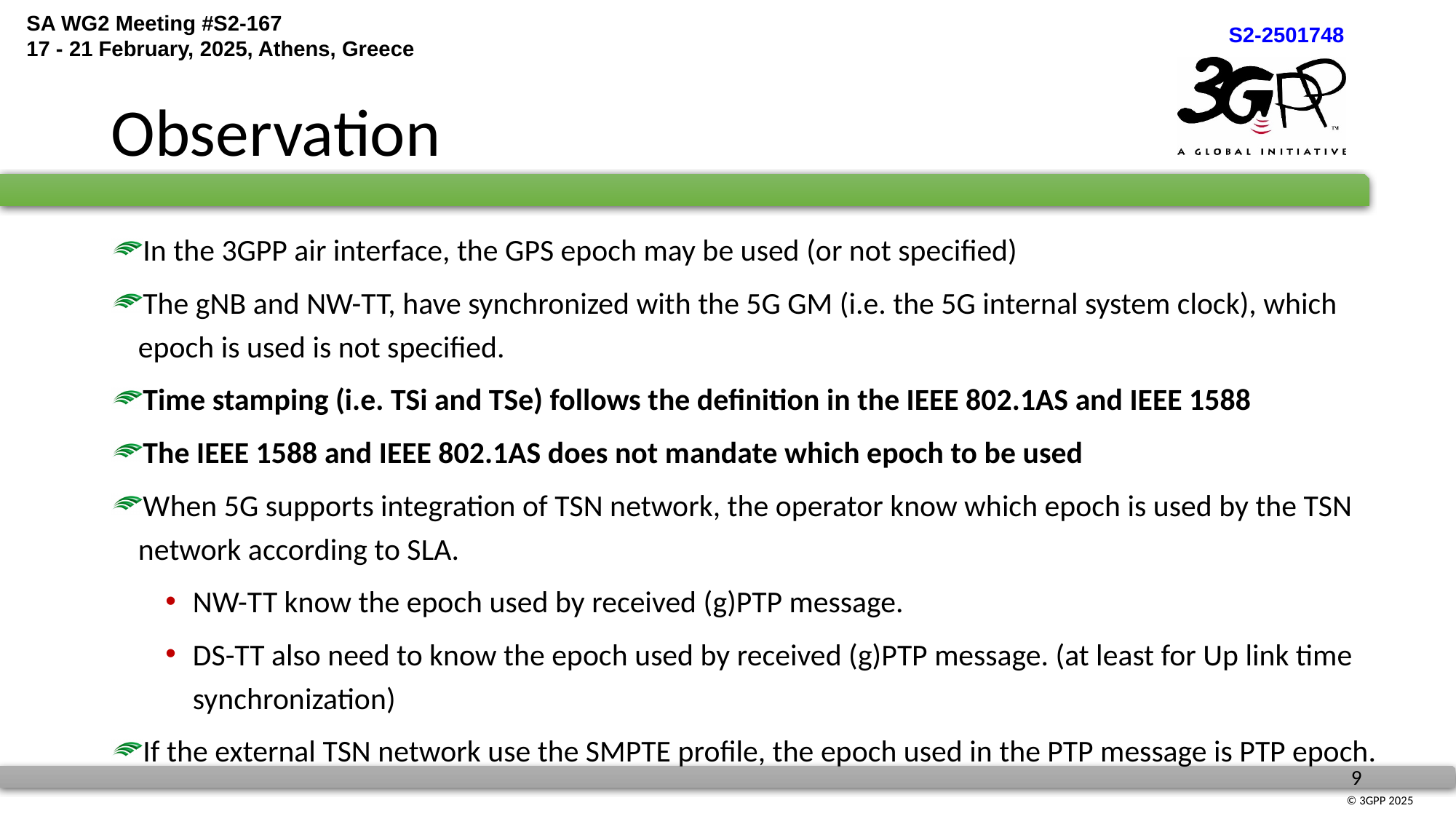

# Observation
In the 3GPP air interface, the GPS epoch may be used (or not specified)
The gNB and NW-TT, have synchronized with the 5G GM (i.e. the 5G internal system clock), which epoch is used is not specified.
Time stamping (i.e. TSi and TSe) follows the definition in the IEEE 802.1AS and IEEE 1588
The IEEE 1588 and IEEE 802.1AS does not mandate which epoch to be used
When 5G supports integration of TSN network, the operator know which epoch is used by the TSN network according to SLA.
NW-TT know the epoch used by received (g)PTP message.
DS-TT also need to know the epoch used by received (g)PTP message. (at least for Up link time synchronization)
If the external TSN network use the SMPTE profile, the epoch used in the PTP message is PTP epoch.